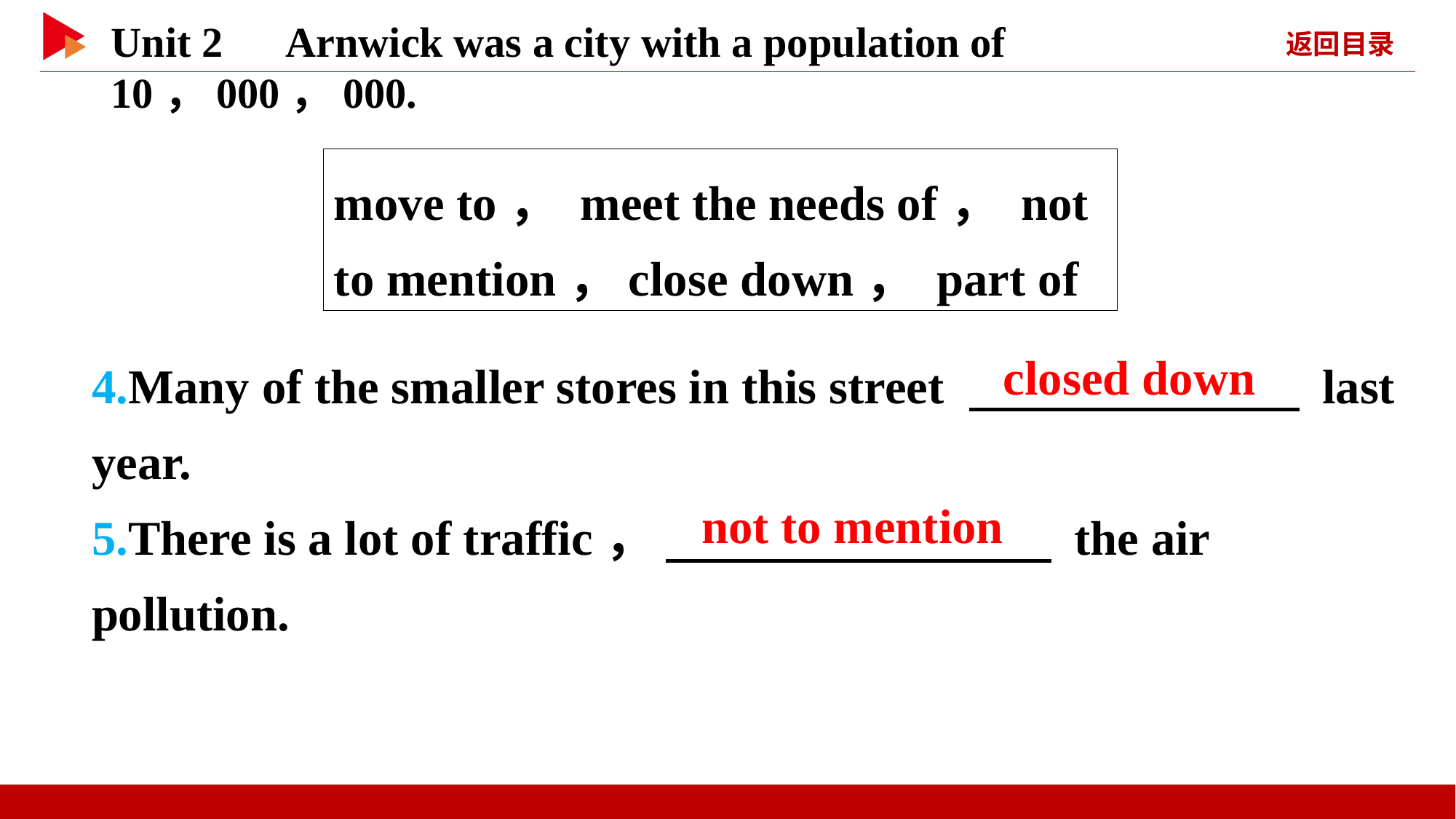

move to， meet the needs of， not to mention，close down， part of
4.Many of the smaller stores in this street 　                     　 last year.
5.There is a lot of traffic， 　                          　 the air pollution.
closed down
not to mention